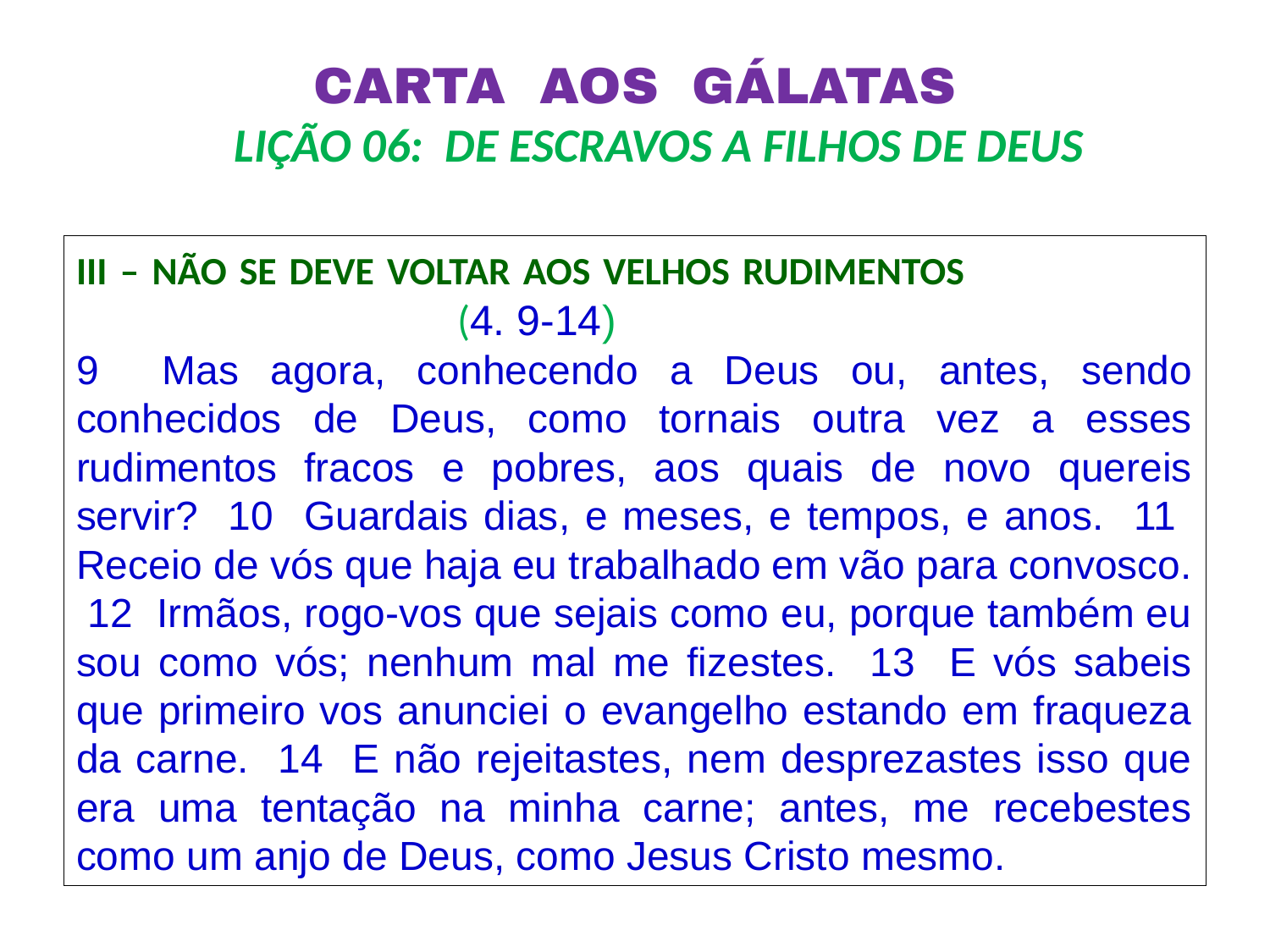

# CARTA  AOS  GÁLATAS LIÇÃO 06:  DE ESCRAVOS A FILHOS DE DEUS
III – NÃO SE DEVE VOLTAR AOS VELHOS RUDIMENTOS		      			(4. 9-14)
9  Mas agora, conhecendo a Deus ou, antes, sendo conhecidos de Deus, como tornais outra vez a esses rudimentos fracos e pobres, aos quais de novo quereis servir?  10  Guardais dias, e meses, e tempos, e anos.  11  Receio de vós que haja eu trabalhado em vão para convosco.  12  Irmãos, rogo-vos que sejais como eu, porque também eu sou como vós; nenhum mal me fizestes.  13  E vós sabeis que primeiro vos anunciei o evangelho estando em fraqueza da carne.  14  E não rejeitastes, nem desprezastes isso que era uma tentação na minha carne; antes, me recebestes como um anjo de Deus, como Jesus Cristo mesmo.